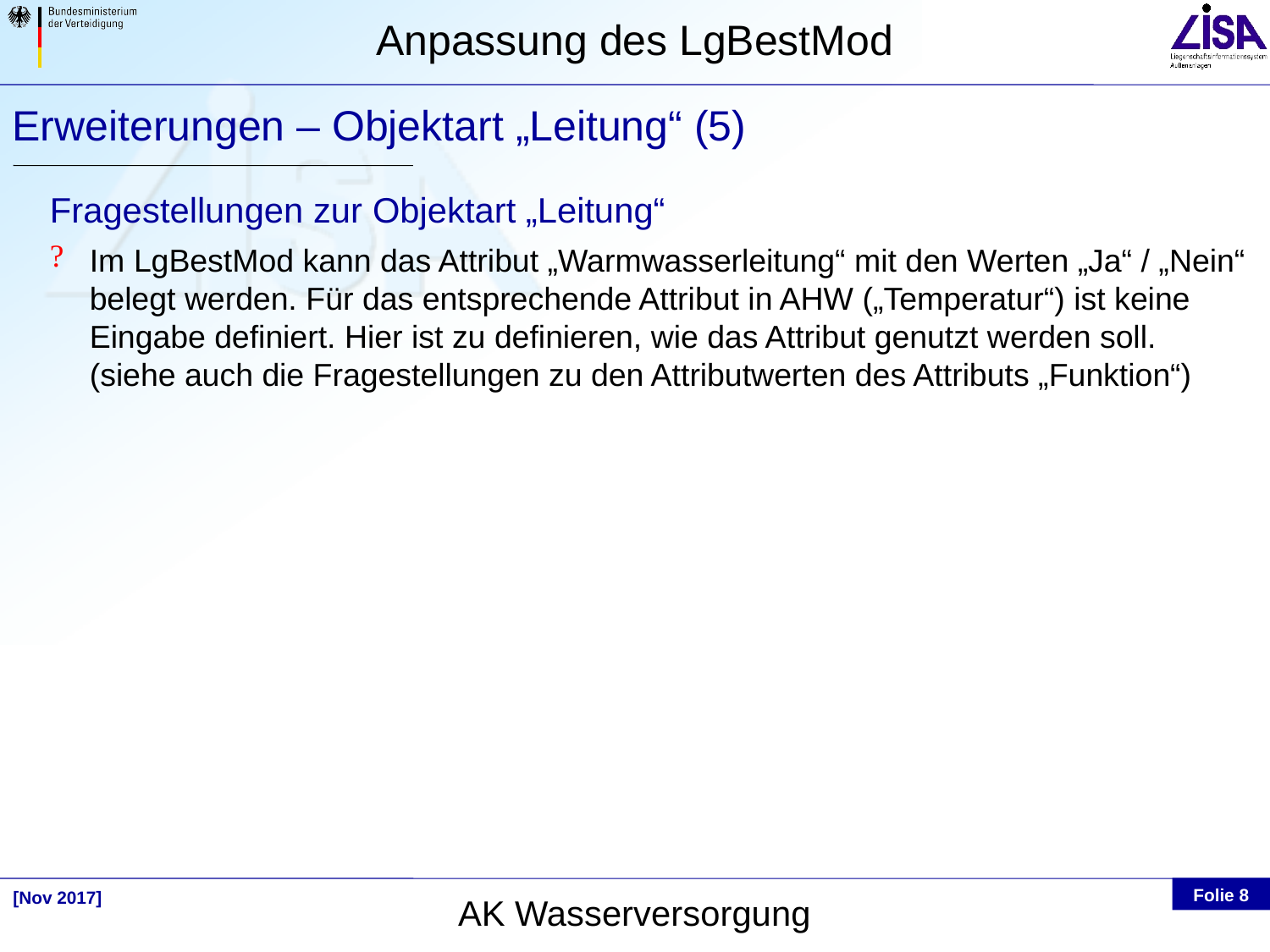

Erweiterungen – Objektart „Leitung“ (5)

Fragestellungen zur Objektart „Leitung“
Im LgBestMod kann das Attribut „Warmwasserleitung“ mit den Werten „Ja“ / „Nein“ belegt werden. Für das entsprechende Attribut in AHW („Temperatur“) ist keine Eingabe definiert. Hier ist zu definieren, wie das Attribut genutzt werden soll.
(siehe auch die Fragestellungen zu den Attributwerten des Attributs „Funktion“)